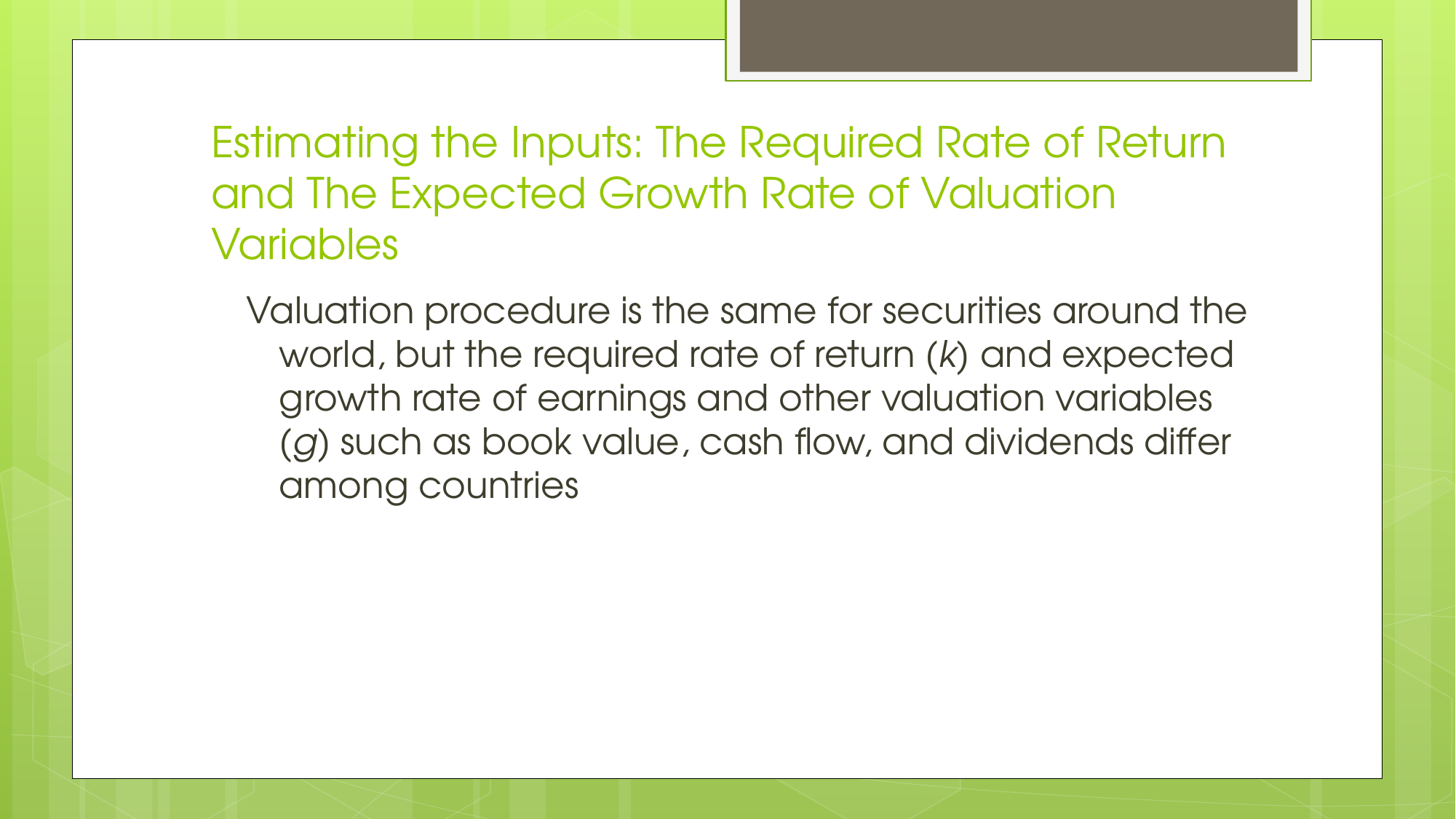

# Estimating the Inputs: The Required Rate of Return and The Expected Growth Rate of Valuation Variables
Valuation procedure is the same for securities around the world, but the required rate of return (k) and expected growth rate of earnings and other valuation variables (g) such as book value, cash flow, and dividends differ among countries